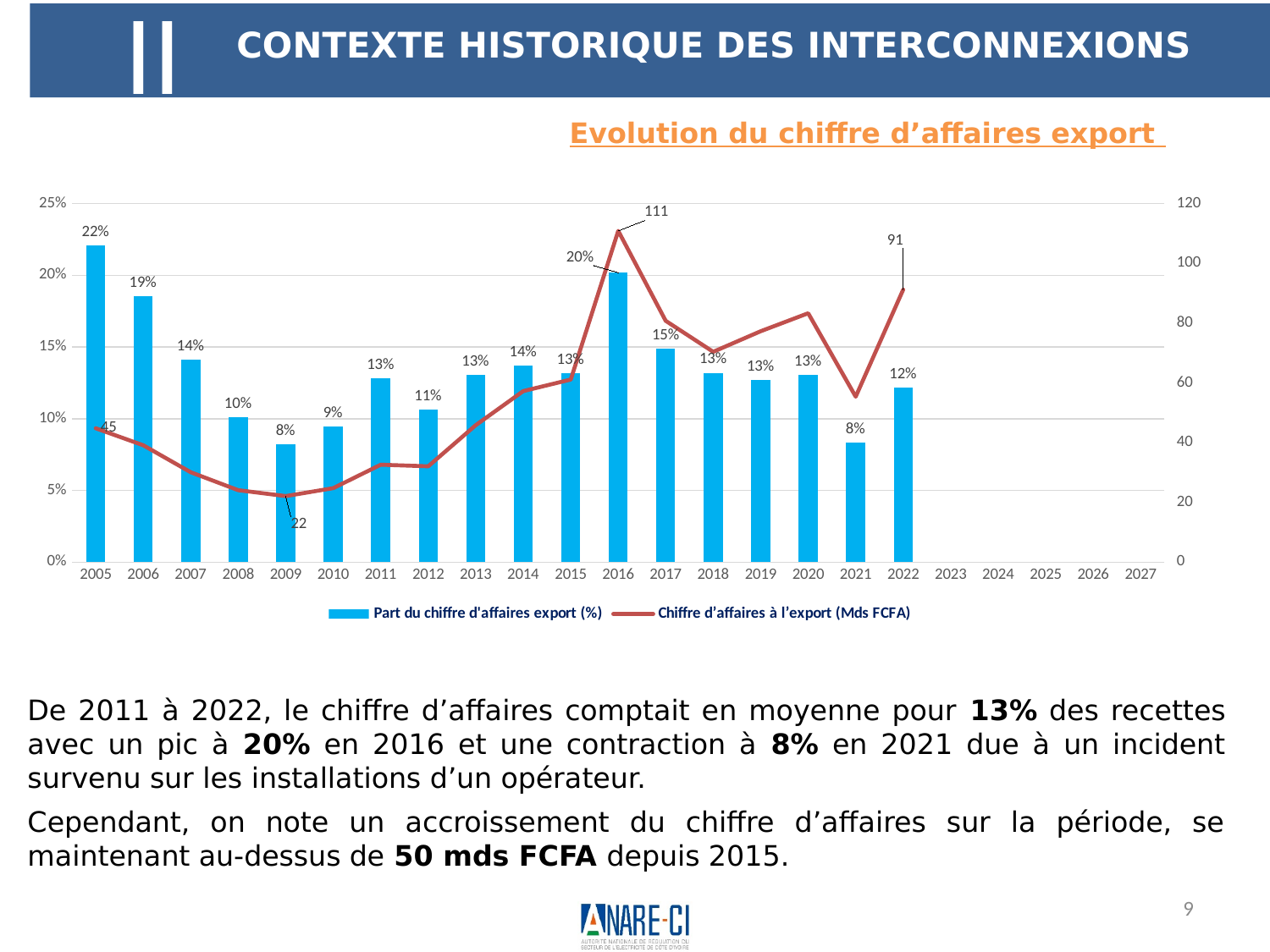

II

CONTEXTE HISTORIQUE DES INTERCONNEXIONS
Evolution du chiffre d’affaires export

[unsupported chart]

De 2011 à 2022, le chiffre d’affaires comptait en moyenne pour 13% des recettes avec un pic à 20% en 2016 et une contraction à 8% en 2021 due à un incident survenu sur les installations d’un opérateur.
Cependant, on note un accroissement du chiffre d’affaires sur la période, se maintenant au-dessus de 50 mds FCFA depuis 2015.
9